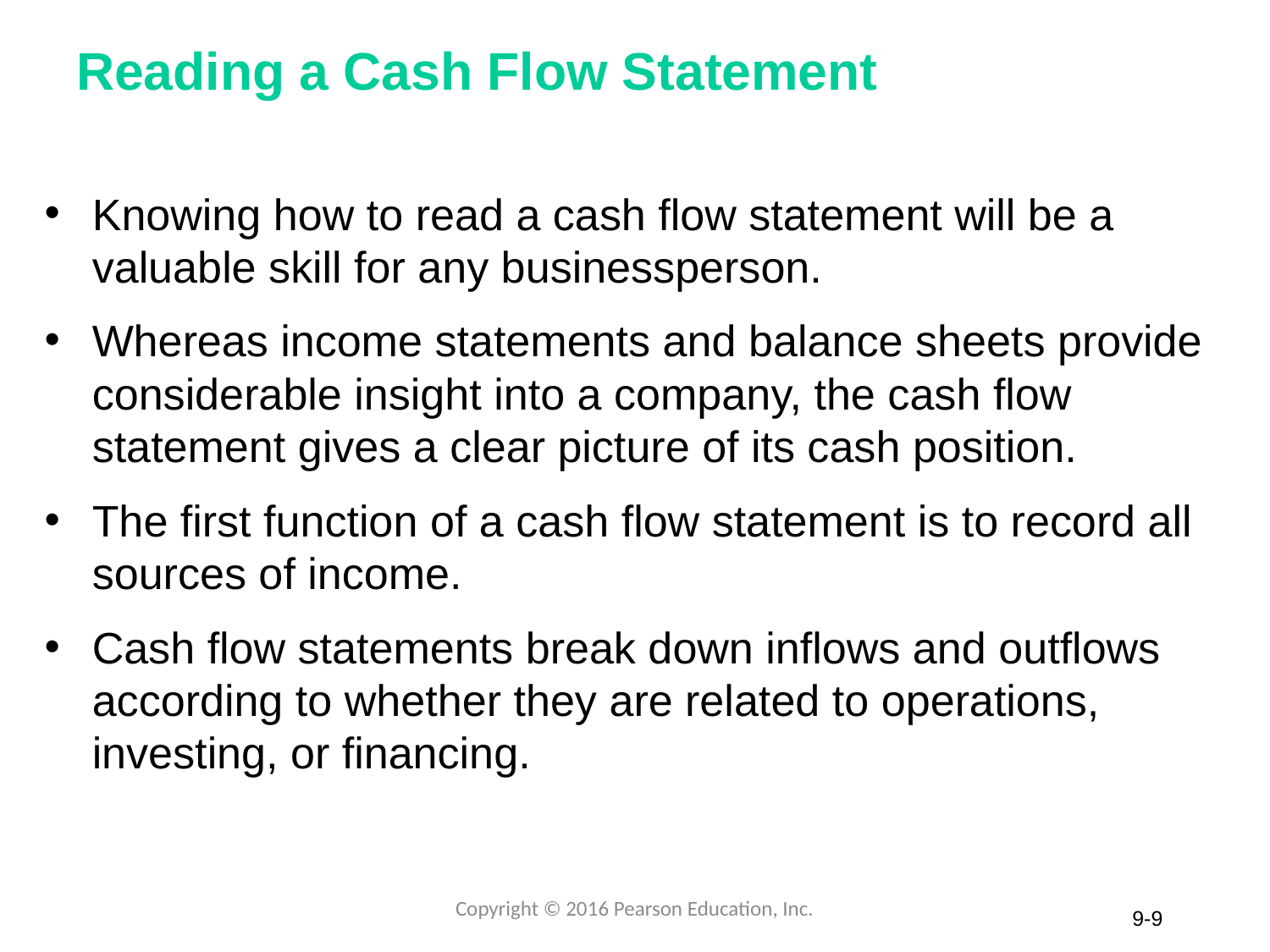

# Reading a Cash Flow Statement
Knowing how to read a cash flow statement will be a valuable skill for any businessperson.

Whereas income statements and balance sheets provide considerable insight into a company, the cash flow statement gives a clear picture of its cash position.

The first function of a cash flow statement is to record all sources of income.

Cash flow statements break down inflows and outflows according to whether they are related to operations, investing, or financing.
Copyright © 2016 Pearson Education, Inc.